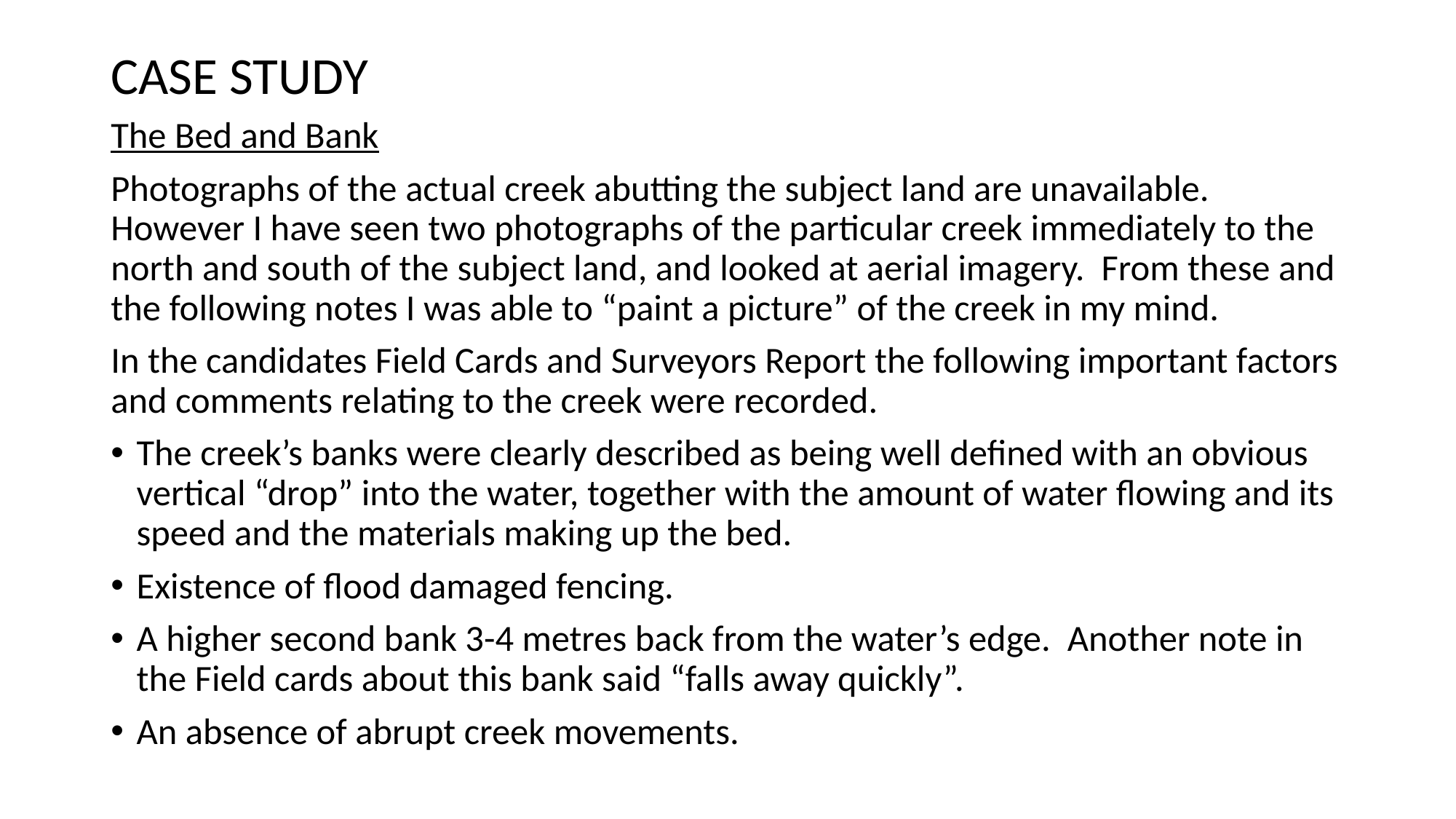

# CASE STUDY
The Bed and Bank
Photographs of the actual creek abutting the subject land are unavailable.  However I have seen two photographs of the particular creek immediately to the north and south of the subject land, and looked at aerial imagery.  From these and the following notes I was able to “paint a picture” of the creek in my mind.
In the candidates Field Cards and Surveyors Report the following important factors and comments relating to the creek were recorded.
The creek’s banks were clearly described as being well defined with an obvious vertical “drop” into the water, together with the amount of water flowing and its speed and the materials making up the bed.
Existence of flood damaged fencing.
A higher second bank 3-4 metres back from the water’s edge.  Another note in the Field cards about this bank said “falls away quickly”.
An absence of abrupt creek movements.